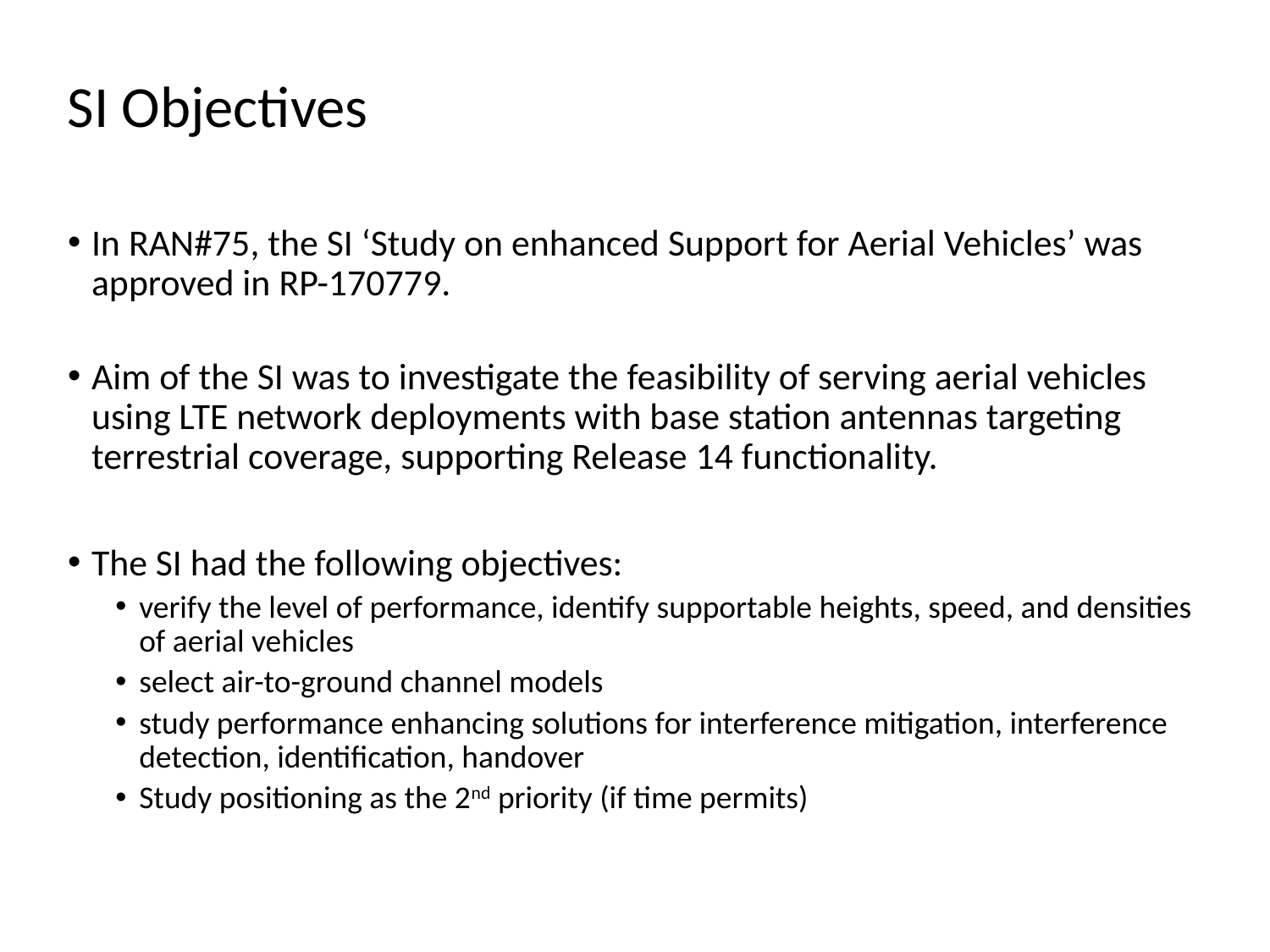

# SI Objectives
In RAN#75, the SI ‘Study on enhanced Support for Aerial Vehicles’ was approved in RP-170779.

Aim of the SI was to investigate the feasibility of serving aerial vehicles using LTE network deployments with base station antennas targeting terrestrial coverage, supporting Release 14 functionality.

The SI had the following objectives:
verify the level of performance, identify supportable heights, speed, and densities of aerial vehicles
select air-to-ground channel models
study performance enhancing solutions for interference mitigation, interference detection, identification, handover
Study positioning as the 2nd priority (if time permits)